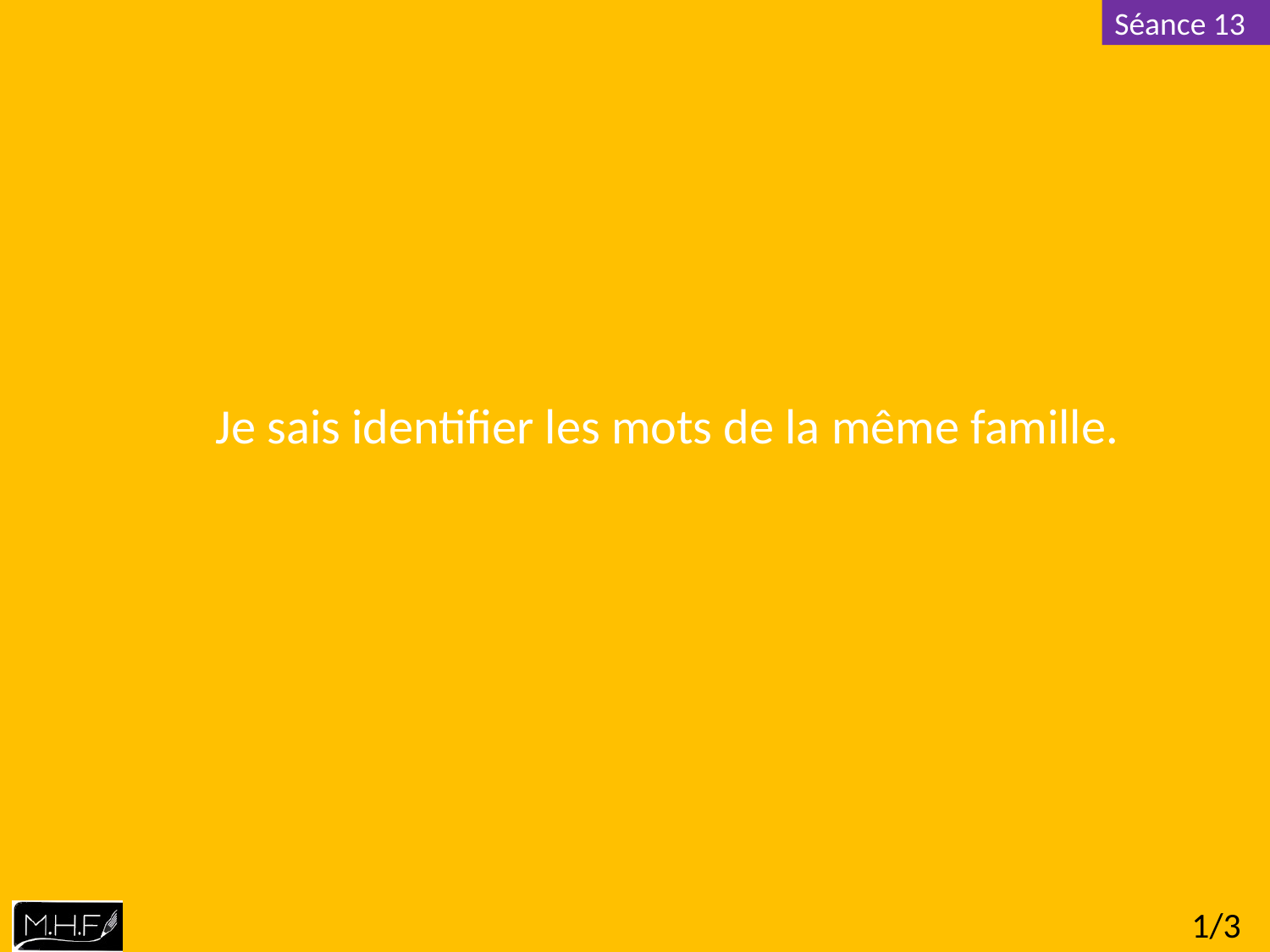

Je sais identifier les mots de la même famille.
1/3